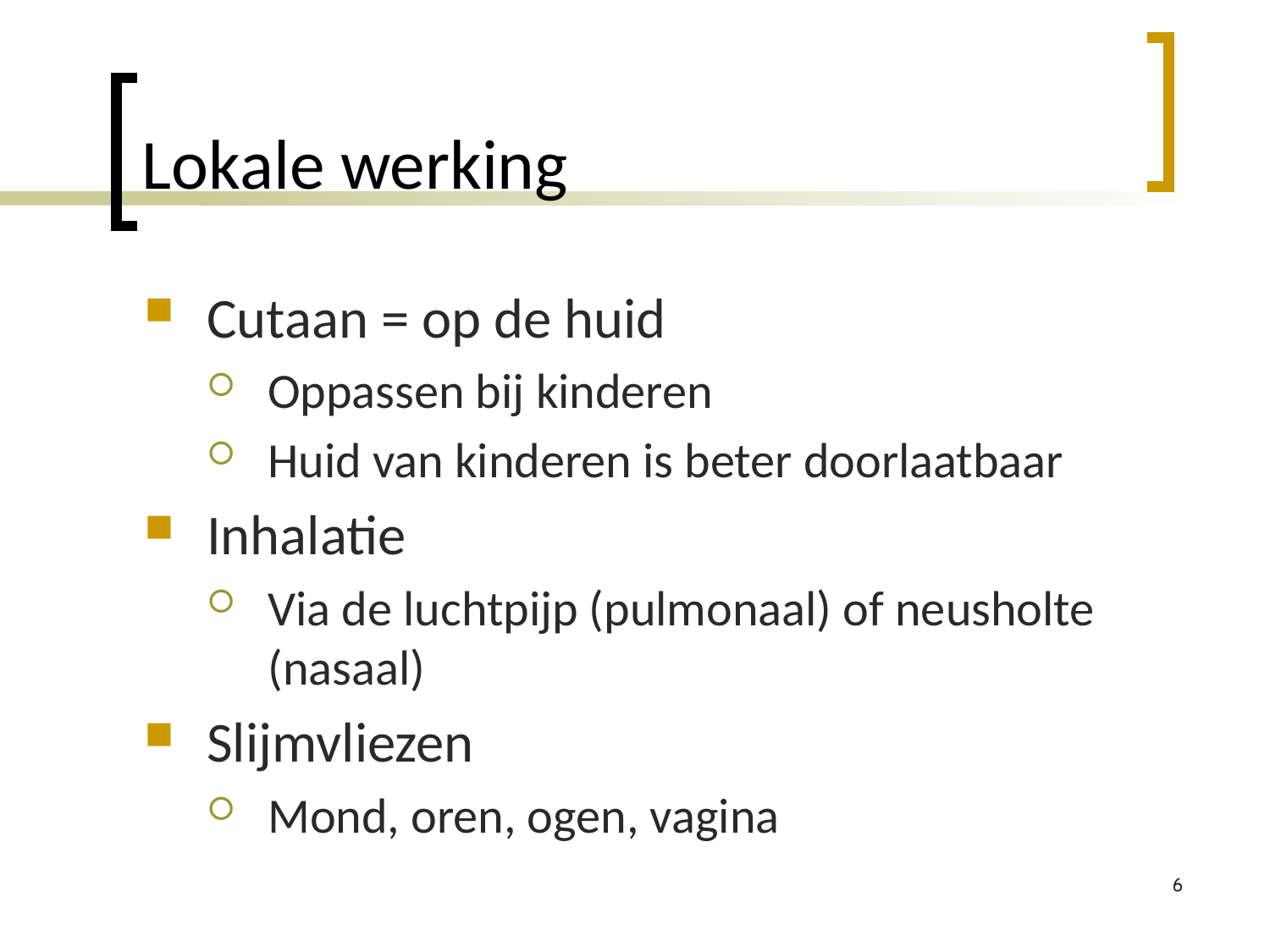

# Lokale werking
Cutaan = op de huid
Oppassen bij kinderen
Huid van kinderen is beter doorlaatbaar
Inhalatie
Via de luchtpijp (pulmonaal) of neusholte (nasaal)
Slijmvliezen
Mond, oren, ogen, vagina
6